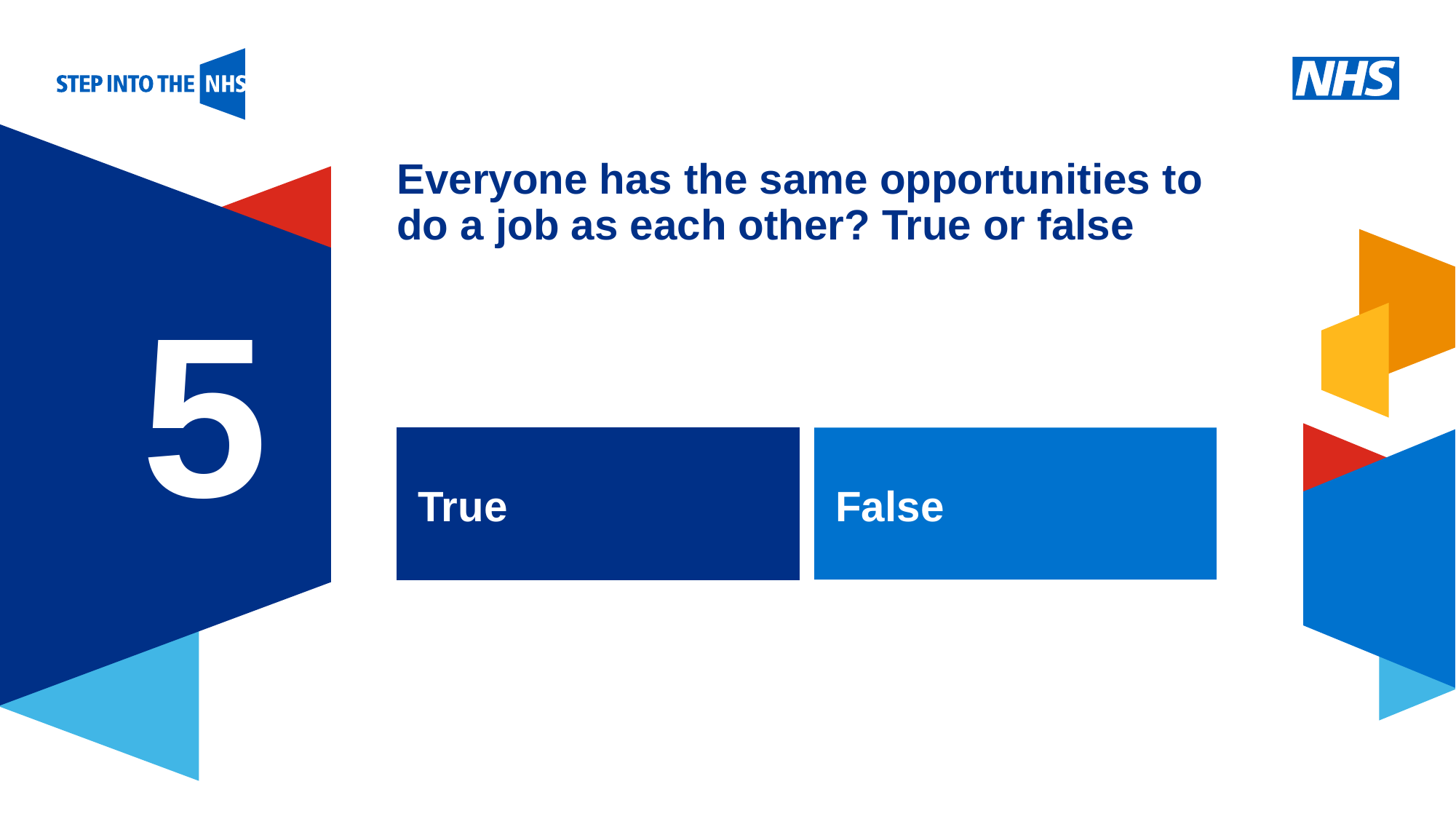

# Everyone has the same opportunities to do a job as each other? True or false
5
True
False